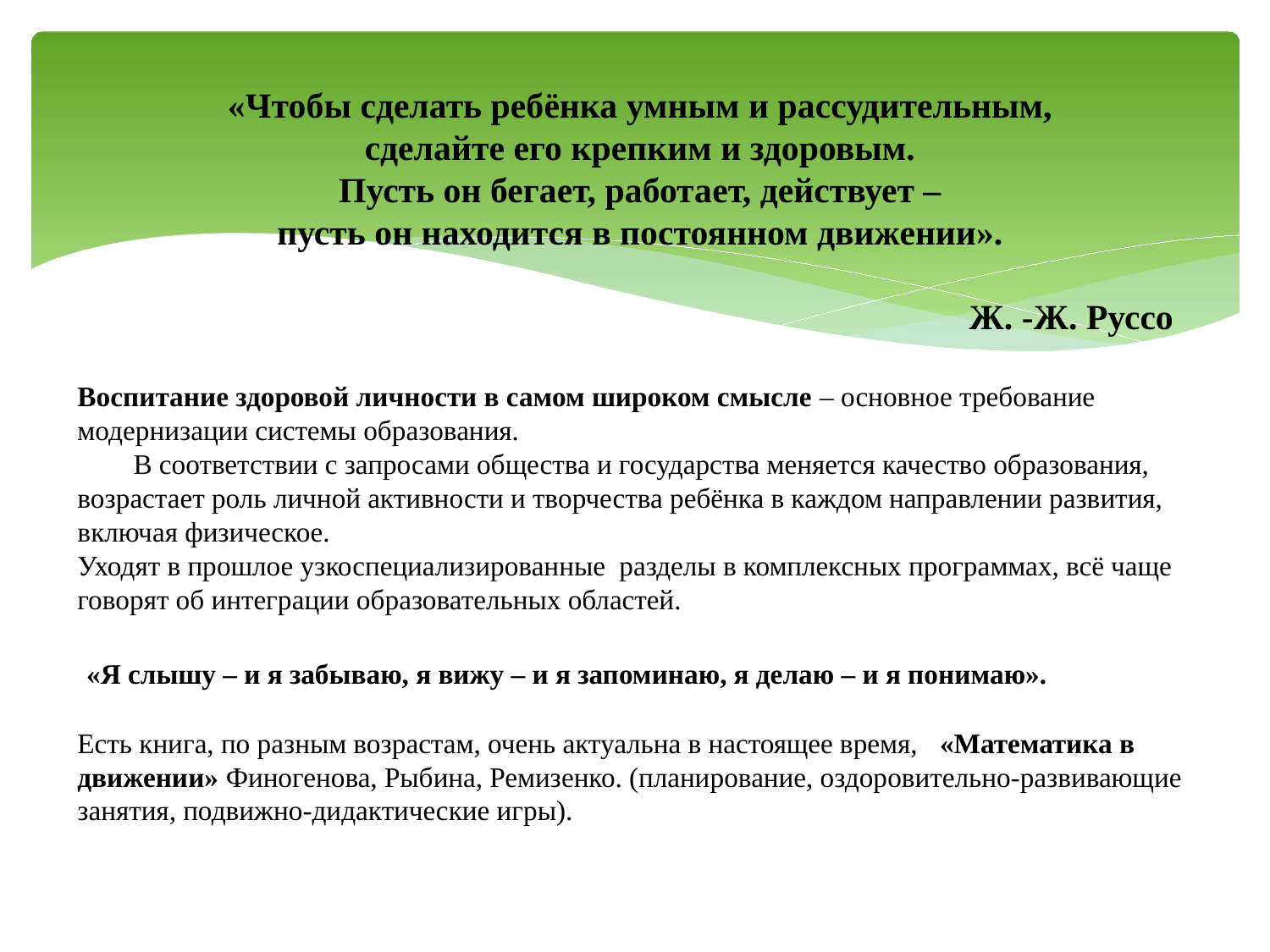

«Чтобы сделать ребёнка умным и рассудительным,
сделайте его крепким и здоровым.
Пусть он бегает, работает, действует –
пусть он находится в постоянном движении».

                                                                                                 Ж. -Ж. Руссо
Воспитание здоровой личности в самом широком смысле – основное требование модернизации системы образования.
        В соответствии с запросами общества и государства меняется качество образования, возрастает роль личной активности и творчества ребёнка в каждом направлении развития, включая физическое.
Уходят в прошлое узкоспециализированные  разделы в комплексных программах, всё чаще говорят об интеграции образовательных областей.

 «Я слышу – и я забываю, я вижу – и я запоминаю, я делаю – и я понимаю».

Есть книга, по разным возрастам, очень актуальна в настоящее время,   «Математика в движении» Финогенова, Рыбина, Ремизенко. (планирование, оздоровительно-развивающие занятия, подвижно-дидактические игры).